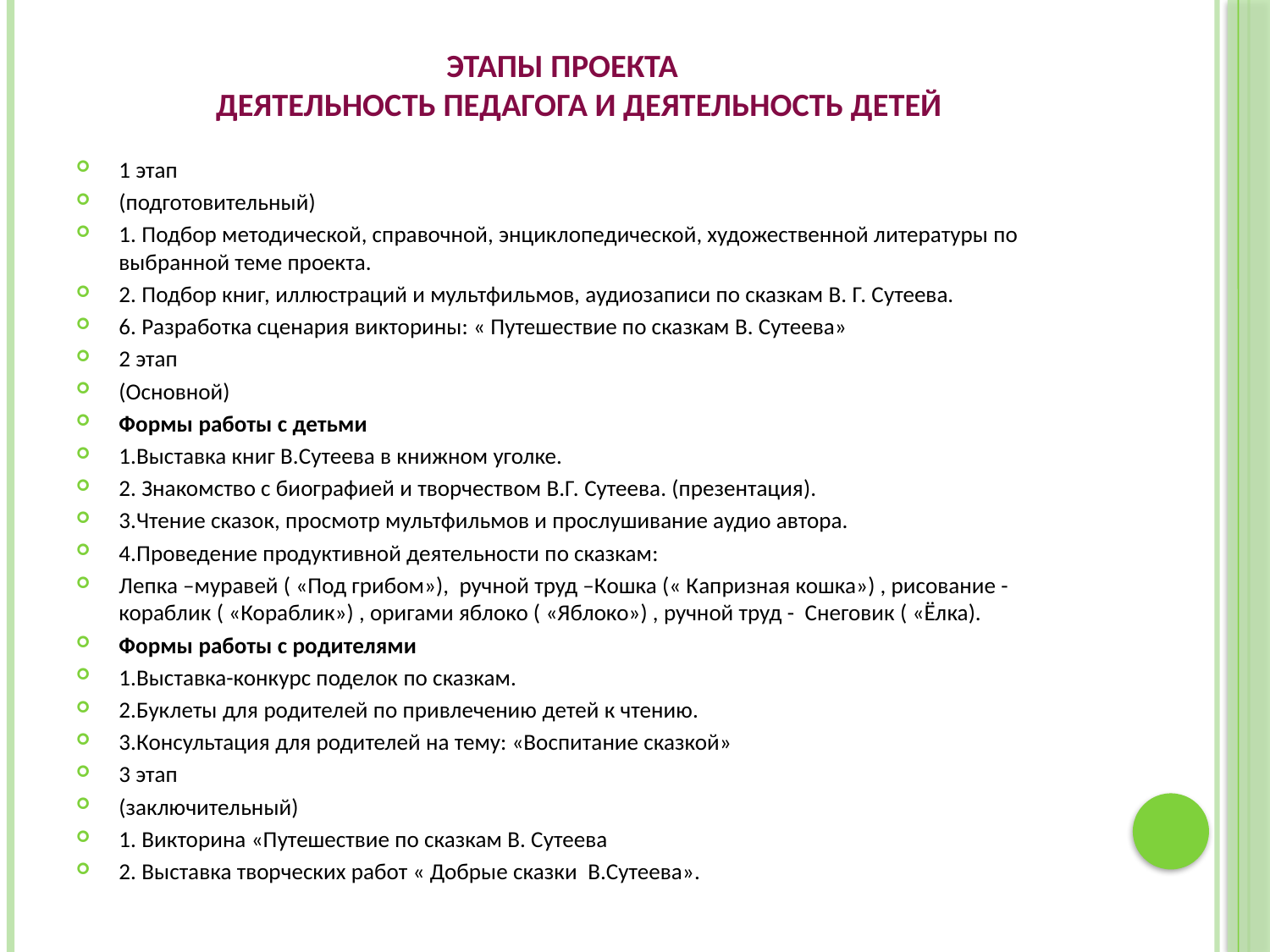

# ЭТАПЫ ПРОЕКТА ДЕЯТЕЛЬНОСТЬ ПЕДАГОГА И ДЕЯТЕЛЬНОСТЬ ДЕТЕЙ
1 этап
(подготовительный)
1. Подбор методической, справочной, энциклопедической, художественной литературы по выбранной теме проекта.
2. Подбор книг, иллюстраций и мультфильмов, аудиозаписи по сказкам В. Г. Сутеева.
6. Разработка сценария викторины: « Путешествие по сказкам В. Сутеева»
2 этап
(Основной)
Формы работы с детьми
1.Выставка книг В.Сутеева в книжном уголке.
2. Знакомство с биографией и творчеством В.Г. Сутеева. (презентация).
3.Чтение сказок, просмотр мультфильмов и прослушивание аудио автора.
4.Проведение продуктивной деятельности по сказкам:
Лепка –муравей ( «Под грибом»),  ручной труд –Кошка (« Капризная кошка») , рисование -кораблик ( «Кораблик») , оригами яблоко ( «Яблоко») , ручной труд -  Снеговик ( «Ёлка).
Формы работы с родителями
1.Выставка-конкурс поделок по сказкам.
2.Буклеты для родителей по привлечению детей к чтению.
3.Консультация для родителей на тему: «Воспитание сказкой»
3 этап
(заключительный)
1. Викторина «Путешествие по сказкам В. Сутеева
2. Выставка творческих работ « Добрые сказки  В.Сутеева».